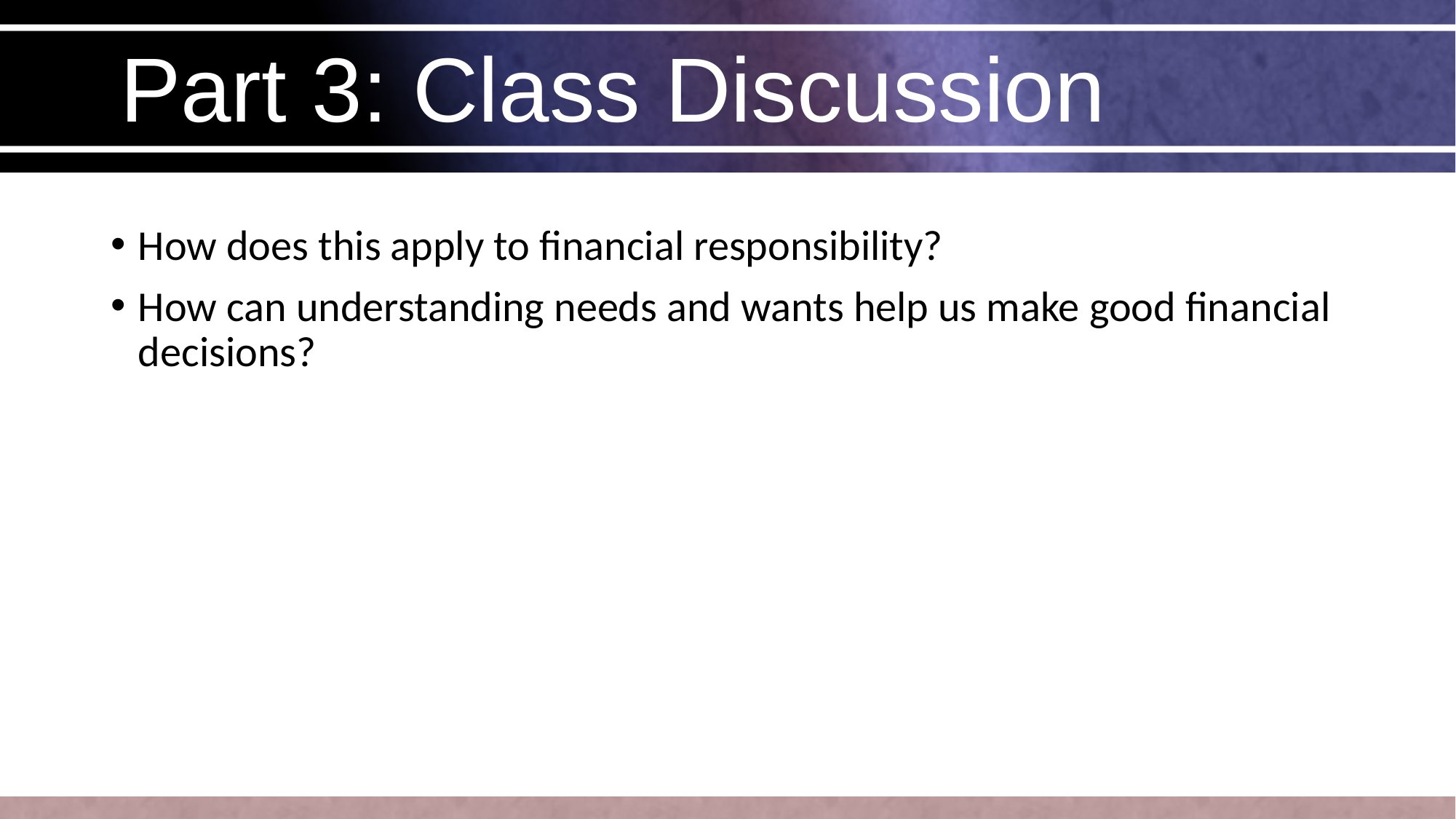

# Part 3: Class Discussion
How does this apply to financial responsibility?
How can understanding needs and wants help us make good financial decisions?